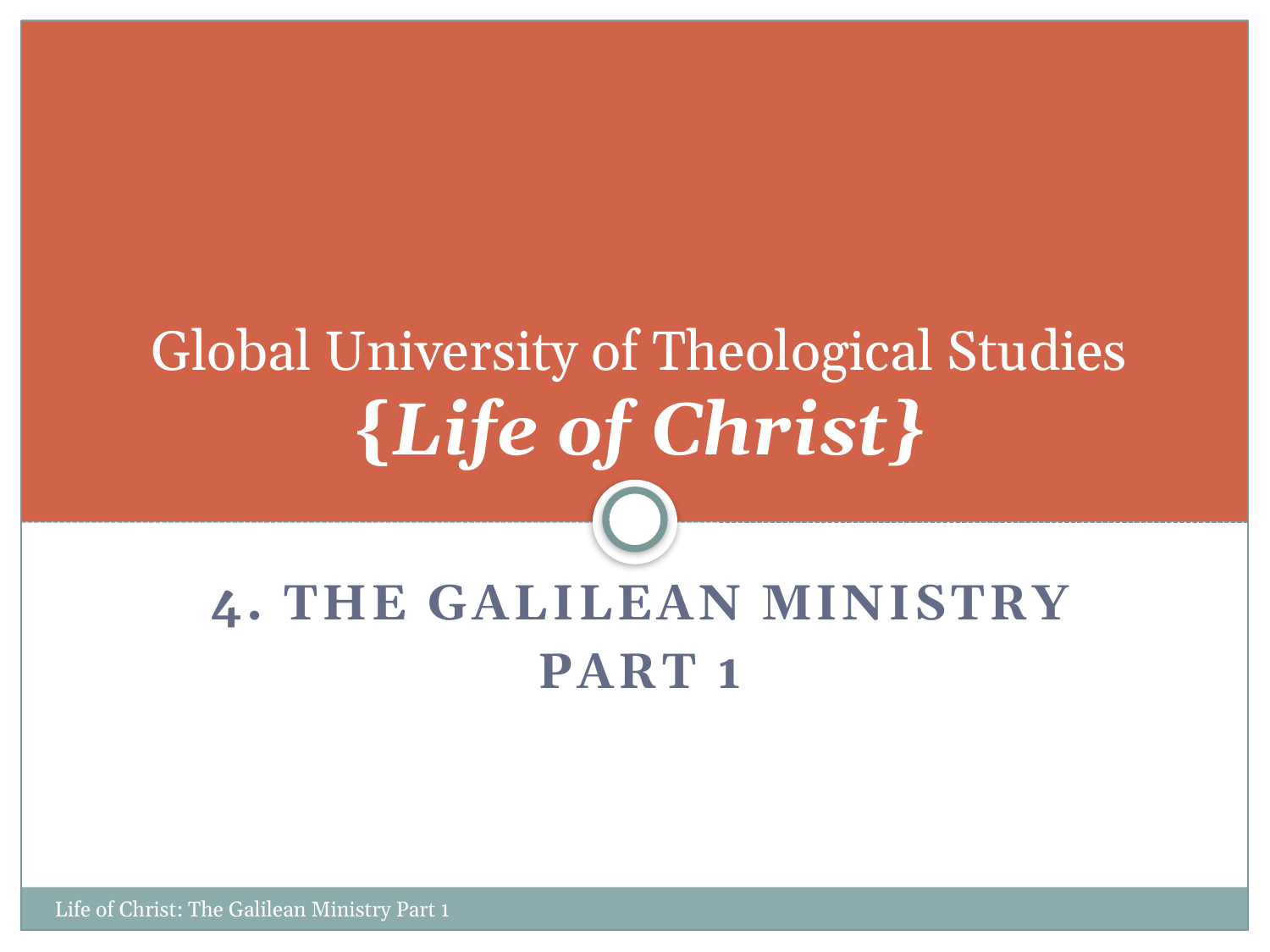

# Global University of Theological Studies {Life of Christ}
4. The GaliLean Ministry
Part 1
Life of Christ: The Galilean Ministry Part 1